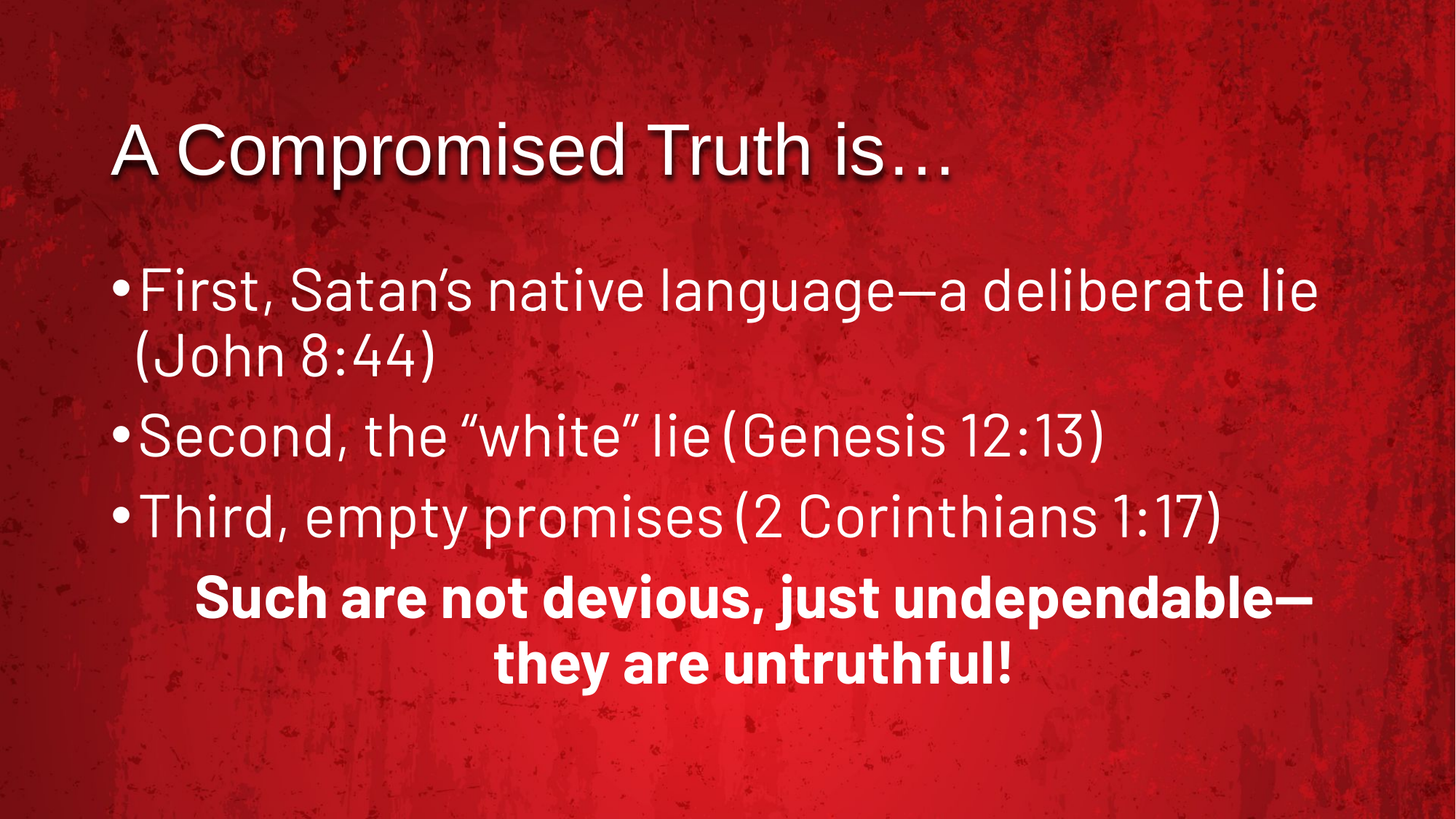

# A Compromised Truth is…
First, Satan’s native language—a deliberate lie (John 8:44)
Second, the “white” lie (Genesis 12:13)
Third, empty promises (2 Corinthians 1:17)
Such are not devious, just undependable—they are untruthful!